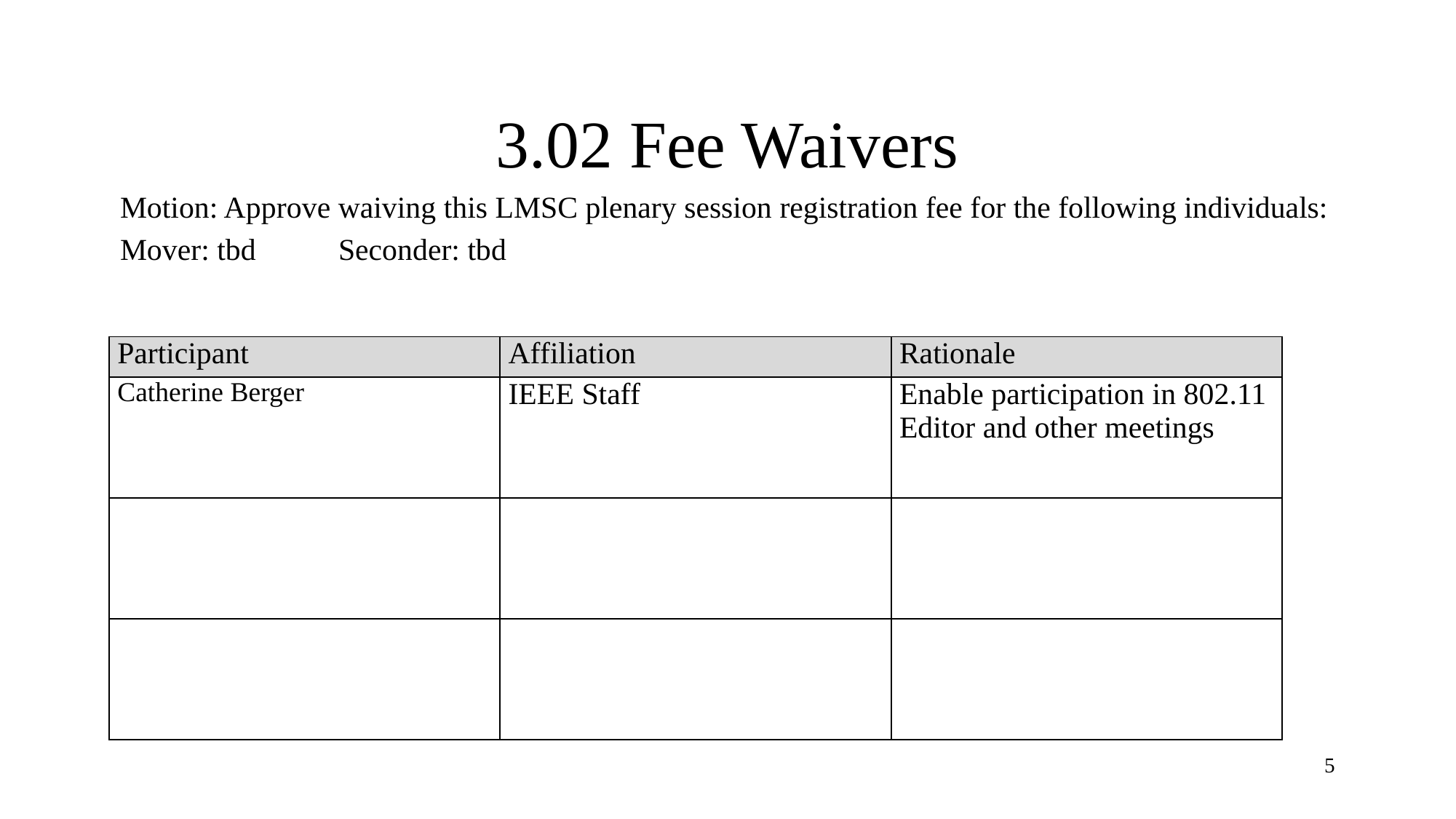

# 3.02 Fee Waivers
Motion: Approve waiving this LMSC plenary session registration fee for the following individuals:
Mover: tbd 	Seconder: tbd
| Participant | Affiliation | Rationale |
| --- | --- | --- |
| Catherine Berger | IEEE Staff | Enable participation in 802.11 Editor and other meetings |
|  |  |  |
|  |  |  |

5